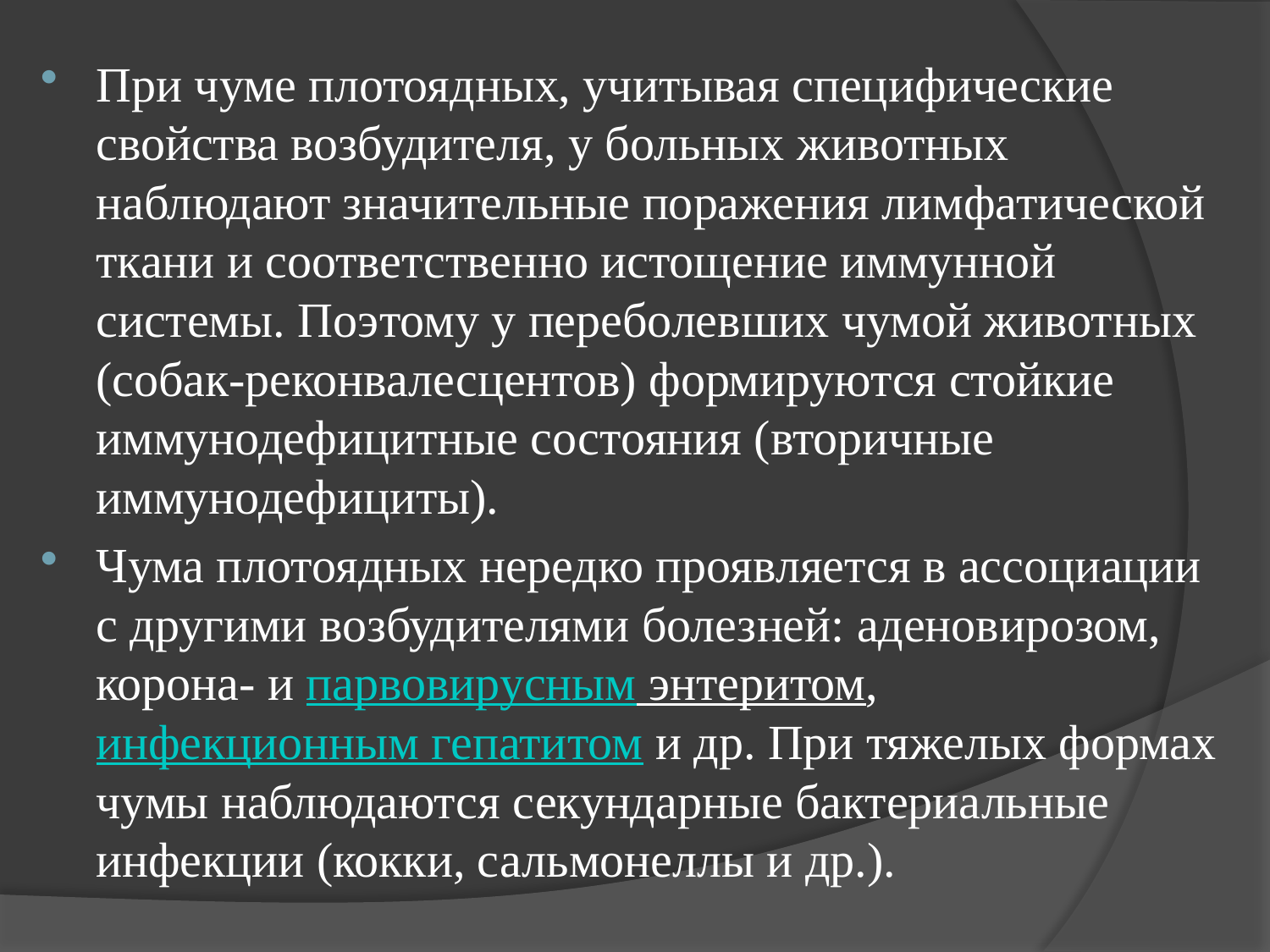

При чуме плотоядных, учитывая специфические свойства возбудителя, у больных животных наблюдают значительные поражения лимфатической ткани и соответственно истощение иммунной системы. Поэтому у переболевших чумой животных (собак-реконвалесцентов) формируются стойкие иммунодефицитные состояния (вторичные иммунодефициты).
Чума плотоядных нередко проявляется в ассоциации с другими возбудителями болезней: аденовирозом, корона- и парвовирусным энтеритом, инфекционным гепатитом и др. При тяжелых формах чумы наблюдаются секундарные бактериальные инфекции (кокки, сальмонеллы и др.).